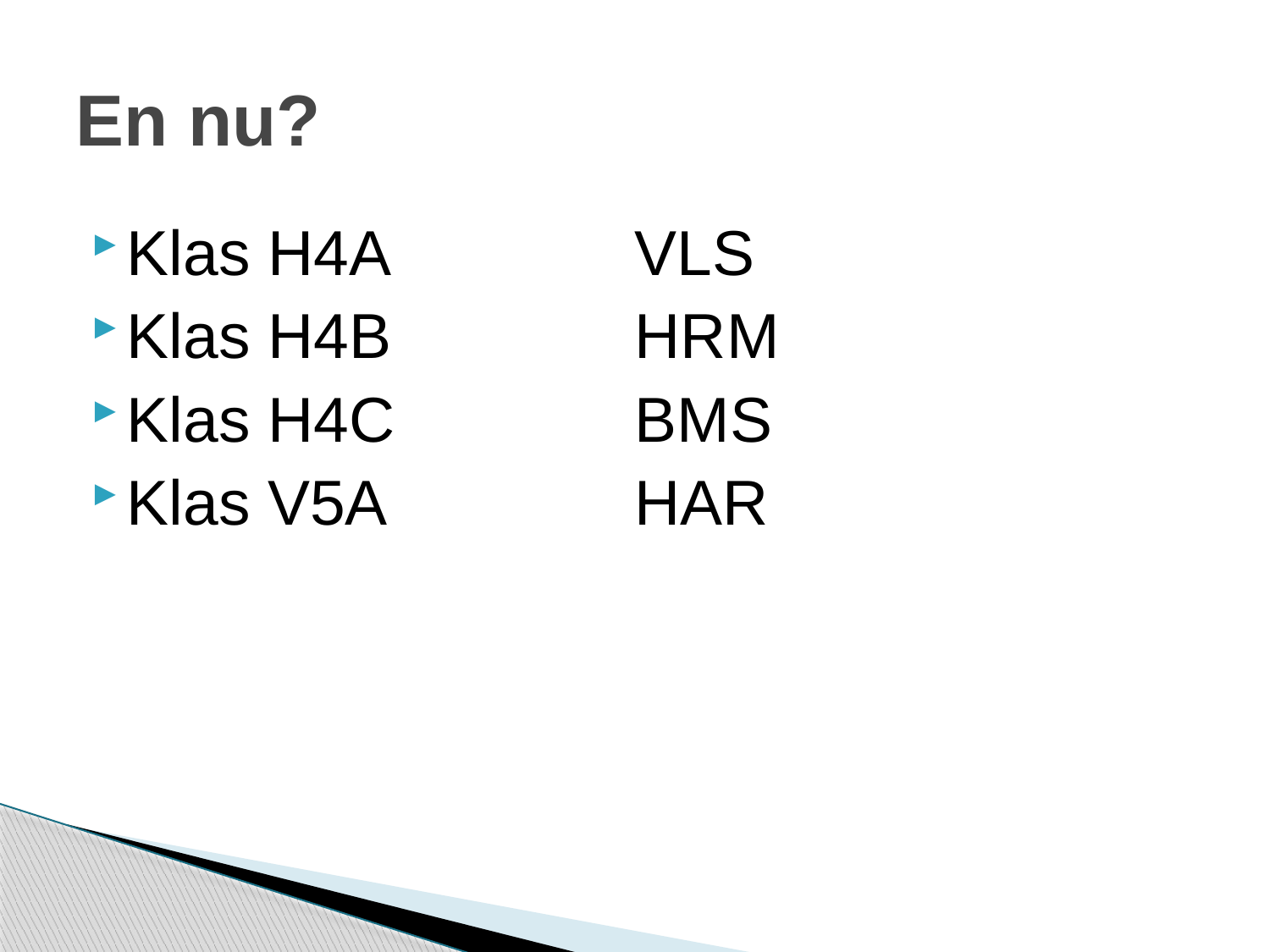

# En nu?
Klas H4A		VLS
Klas H4B		HRM
Klas H4C		BMS
Klas V5A		HAR